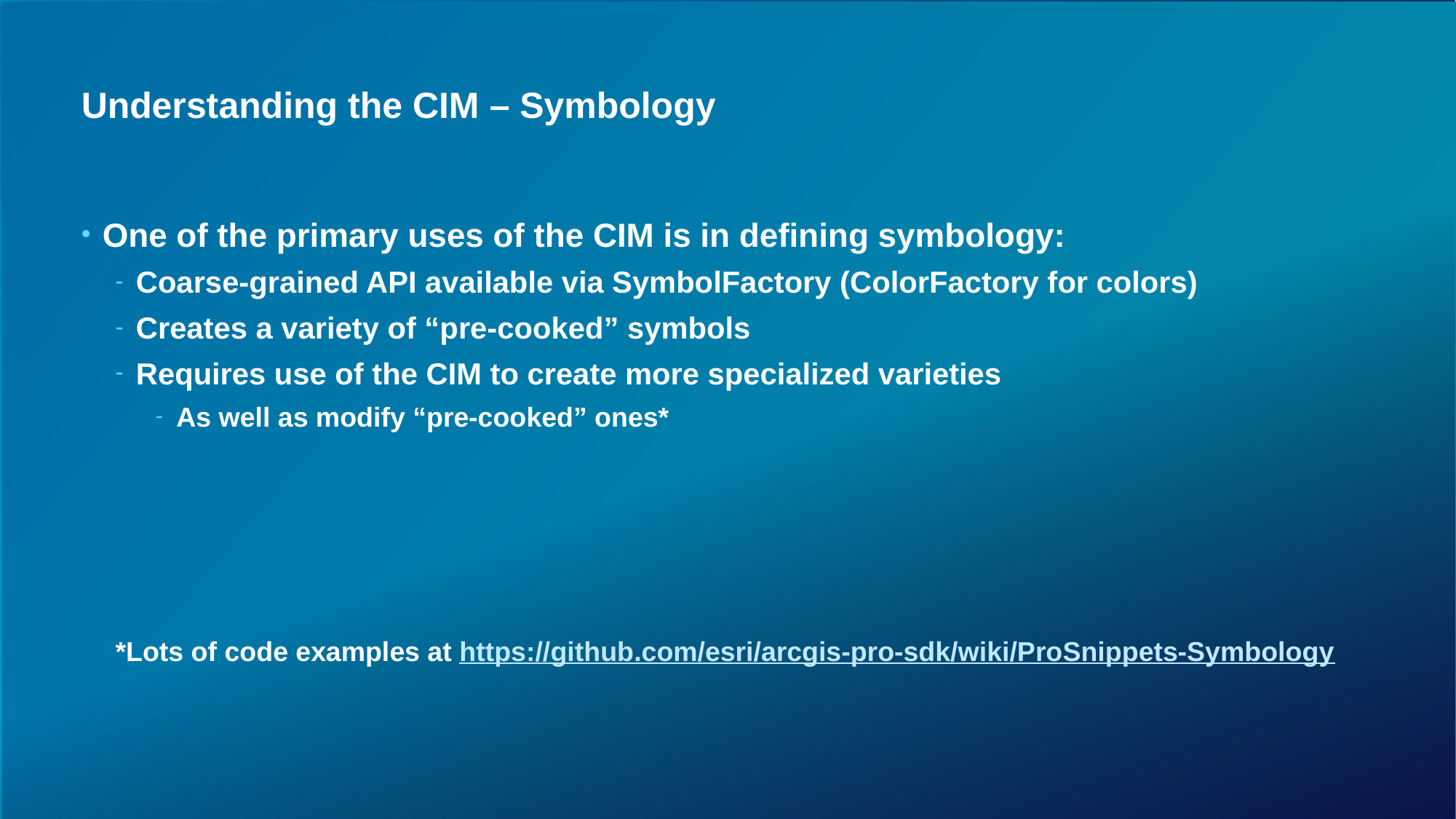

# Understanding the CIM – Symbology

One of the primary uses of the CIM is in defining symbology:
Coarse-grained API available via SymbolFactory (ColorFactory for colors)
Creates a variety of “pre-cooked” symbols
Requires use of the CIM to create more specialized varieties
As well as modify “pre-cooked” ones*

*Lots of code examples at https://github.com/esri/arcgis-pro-sdk/wiki/ProSnippets-Symbology